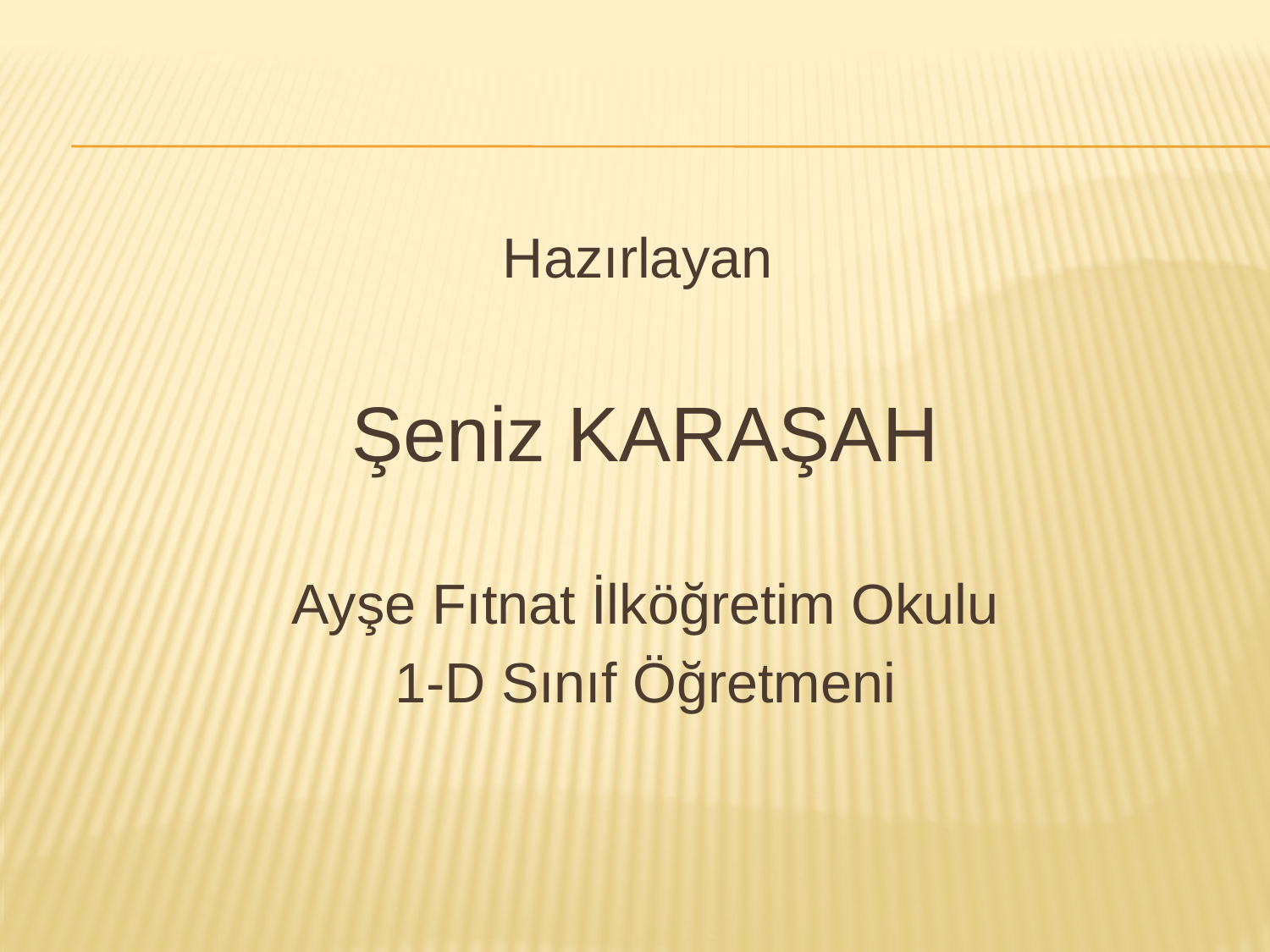

#
Hazırlayan

Şeniz KARAŞAH

Ayşe Fıtnat İlköğretim Okulu
1-D Sınıf Öğretmeni